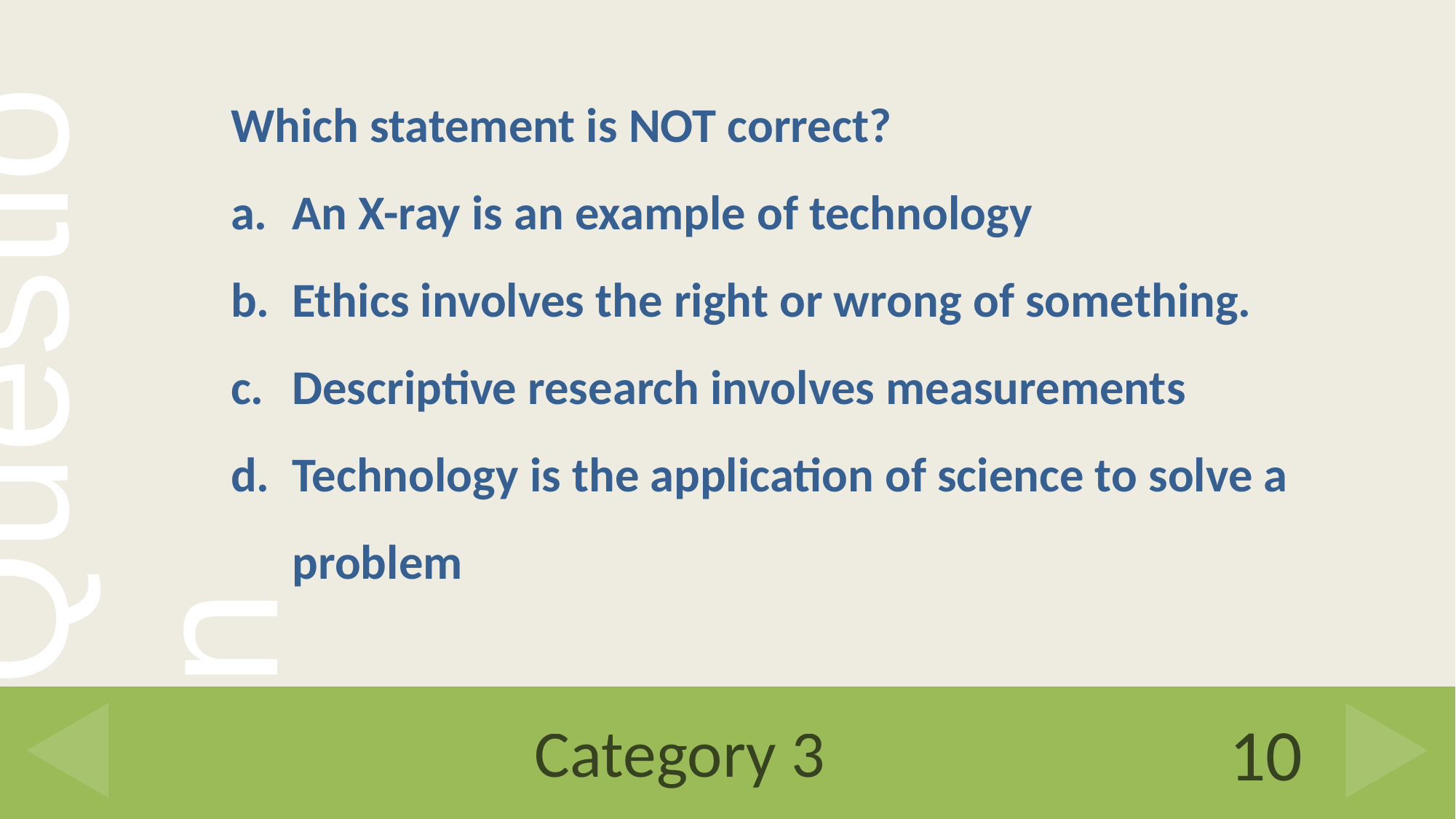

Which statement is NOT correct?
An X-ray is an example of technology
Ethics involves the right or wrong of something.
Descriptive research involves measurements
Technology is the application of science to solve a problem

# Category 3
10